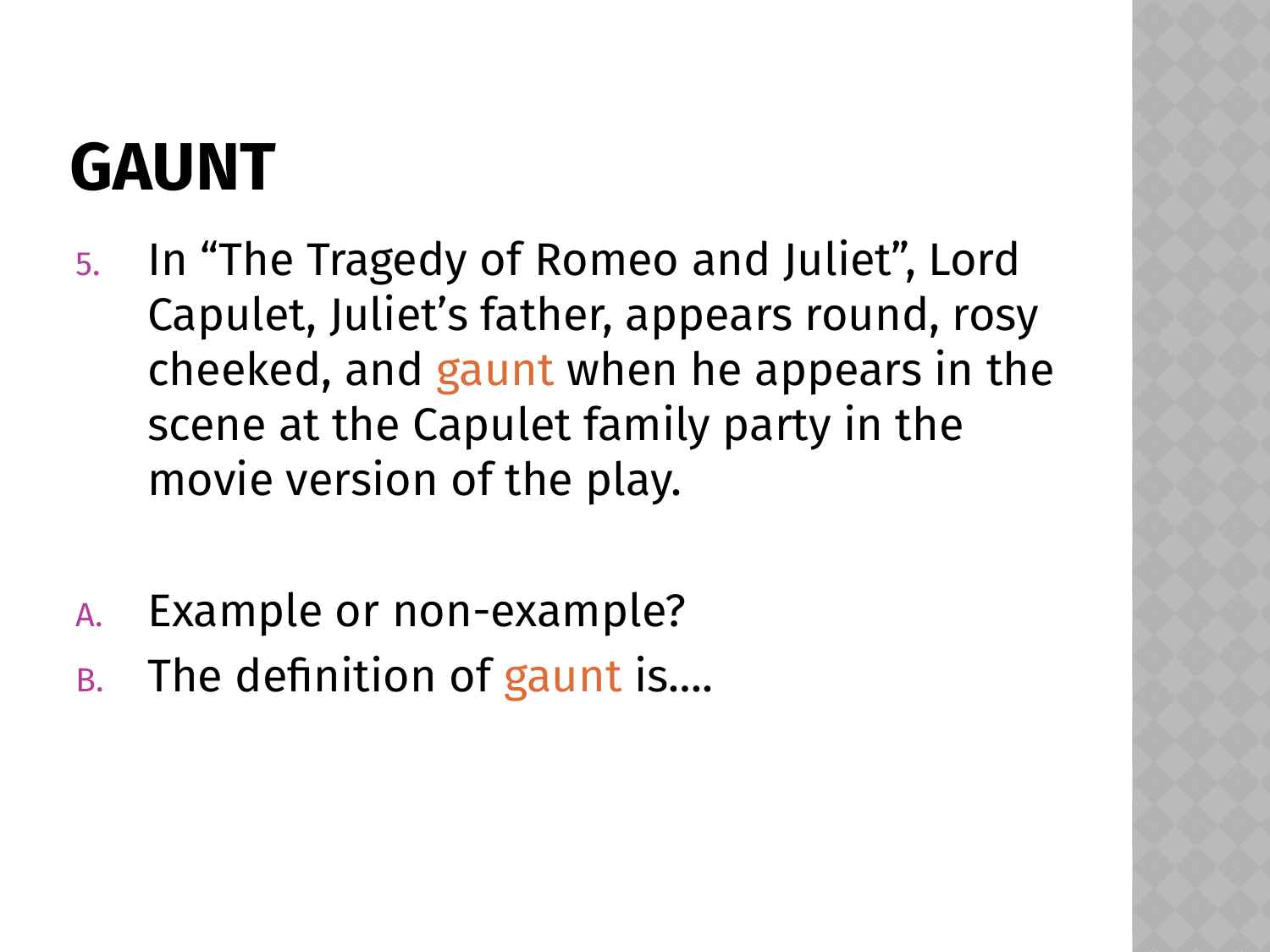

# Gaunt
In “The Tragedy of Romeo and Juliet”, Lord Capulet, Juliet’s father, appears round, rosy cheeked, and gaunt when he appears in the scene at the Capulet family party in the movie version of the play.

Example or non-example?
The definition of gaunt is….